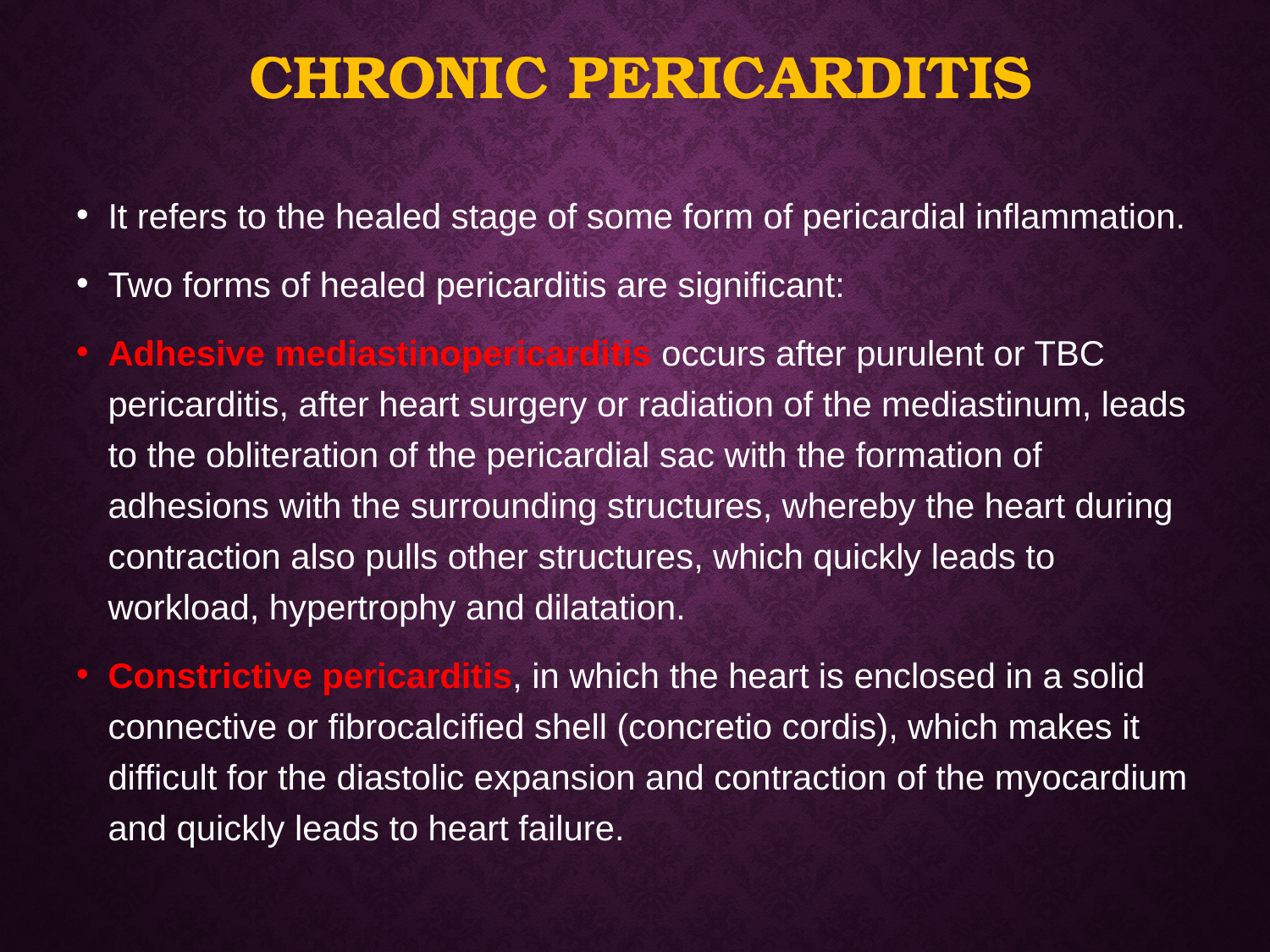

# Chronic pericarditis
It refers to the healed stage of some form of pericardial inflammation.
Two forms of healed pericarditis are significant:
Adhesive mediastinopericarditis occurs after purulent or TBC pericarditis, after heart surgery or radiation of the mediastinum, leads to the obliteration of the pericardial sac with the formation of adhesions with the surrounding structures, whereby the heart during contraction also pulls other structures, which quickly leads to workload, hypertrophy and dilatation.
Constrictive pericarditis, in which the heart is enclosed in a solid connective or fibrocalcified shell (concretio cordis), which makes it difficult for the diastolic expansion and contraction of the myocardium and quickly leads to heart failure.